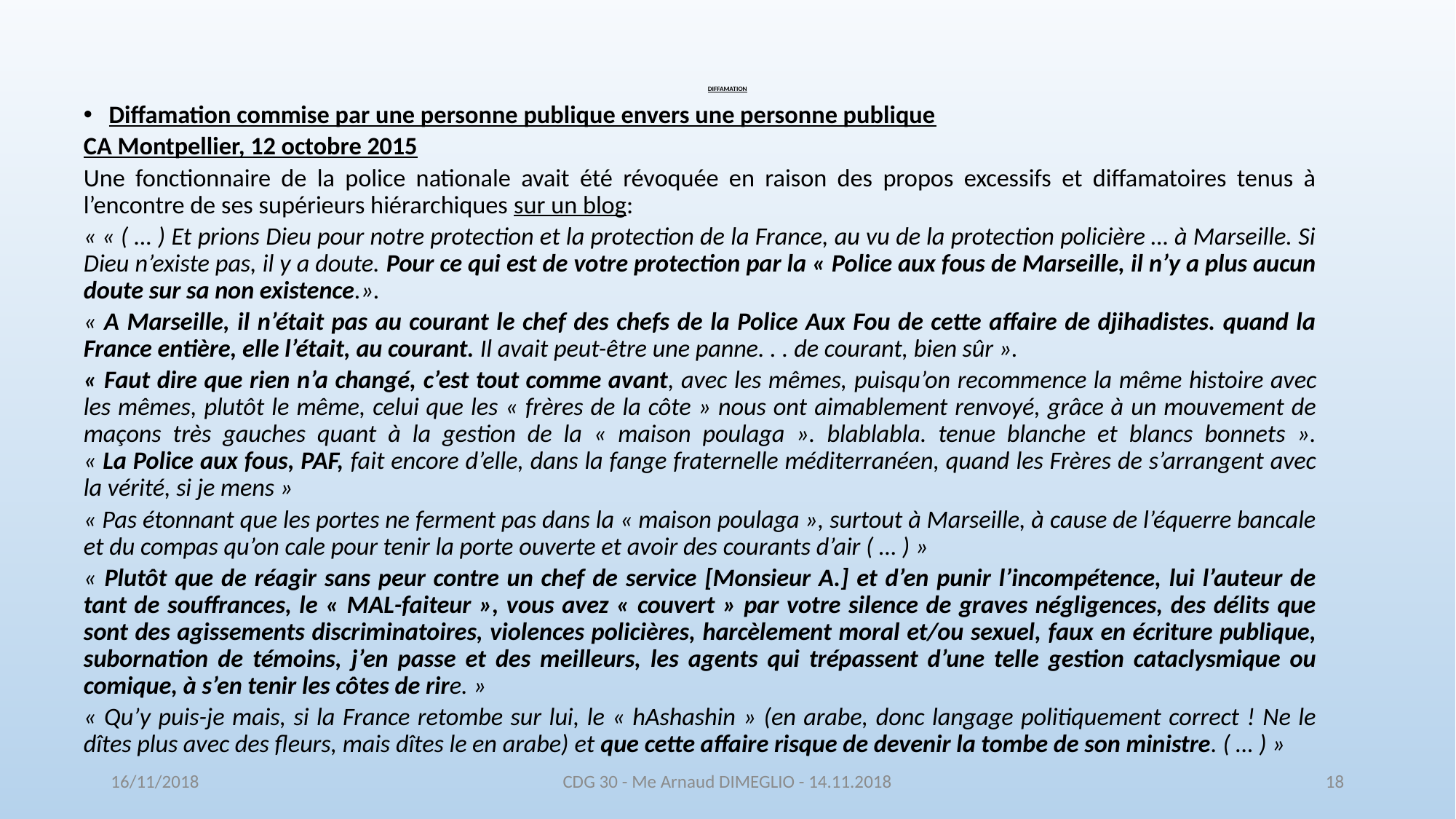

Diffamation commise par une personne publique envers une personne publique
CA Montpellier, 12 octobre 2015
Une fonctionnaire de la police nationale avait été révoquée en raison des propos excessifs et diffamatoires tenus à l’encontre de ses supérieurs hiérarchiques sur un blog:
« « ( … ) Et prions Dieu pour notre protection et la protection de la France, au vu de la protection policière … à Marseille. Si Dieu n’existe pas, il y a doute. Pour ce qui est de votre protection par la « Police aux fous de Marseille, il n’y a plus aucun doute sur sa non existence.».
« A Marseille, il n’était pas au courant le chef des chefs de la Police Aux Fou de cette affaire de djihadistes. quand la France entière, elle l’était, au courant. Il avait peut-être une panne. . . de courant, bien sûr ».
« Faut dire que rien n’a changé, c’est tout comme avant, avec les mêmes, puisqu’on recommence la même histoire avec les mêmes, plutôt le même, celui que les « frères de la côte » nous ont aimablement renvoyé, grâce à un mouvement de maçons très gauches quant à la gestion de la « maison poulaga ». blablabla. tenue blanche et blancs bonnets ».
« La Police aux fous, PAF, fait encore d’elle, dans la fange fraternelle méditerranéen, quand les Frères de s’arrangent avec la vérité, si je mens »
« Pas étonnant que les portes ne ferment pas dans la « maison poulaga », surtout à Marseille, à cause de l’équerre bancale et du compas qu’on cale pour tenir la porte ouverte et avoir des courants d’air ( … ) »
« Plutôt que de réagir sans peur contre un chef de service [Monsieur A.] et d’en punir l’incompétence, lui l’auteur de tant de souffrances, le « MAL-faiteur », vous avez « couvert » par votre silence de graves négligences, des délits que sont des agissements discriminatoires, violences policières, harcèlement moral et/ou sexuel, faux en écriture publique, subornation de témoins, j’en passe et des meilleurs, les agents qui trépassent d’une telle gestion cataclysmique ou comique, à s’en tenir les côtes de rire. »
« Qu’y puis-je mais, si la France retombe sur lui, le « hAshashin » (en arabe, donc langage politiquement correct ! Ne le dîtes plus avec des fleurs, mais dîtes le en arabe) et que cette affaire risque de devenir la tombe de son ministre. ( … ) »

# DIFFAMATION
16/11/2018
CDG 30 - Me Arnaud DIMEGLIO - 14.11.2018
18